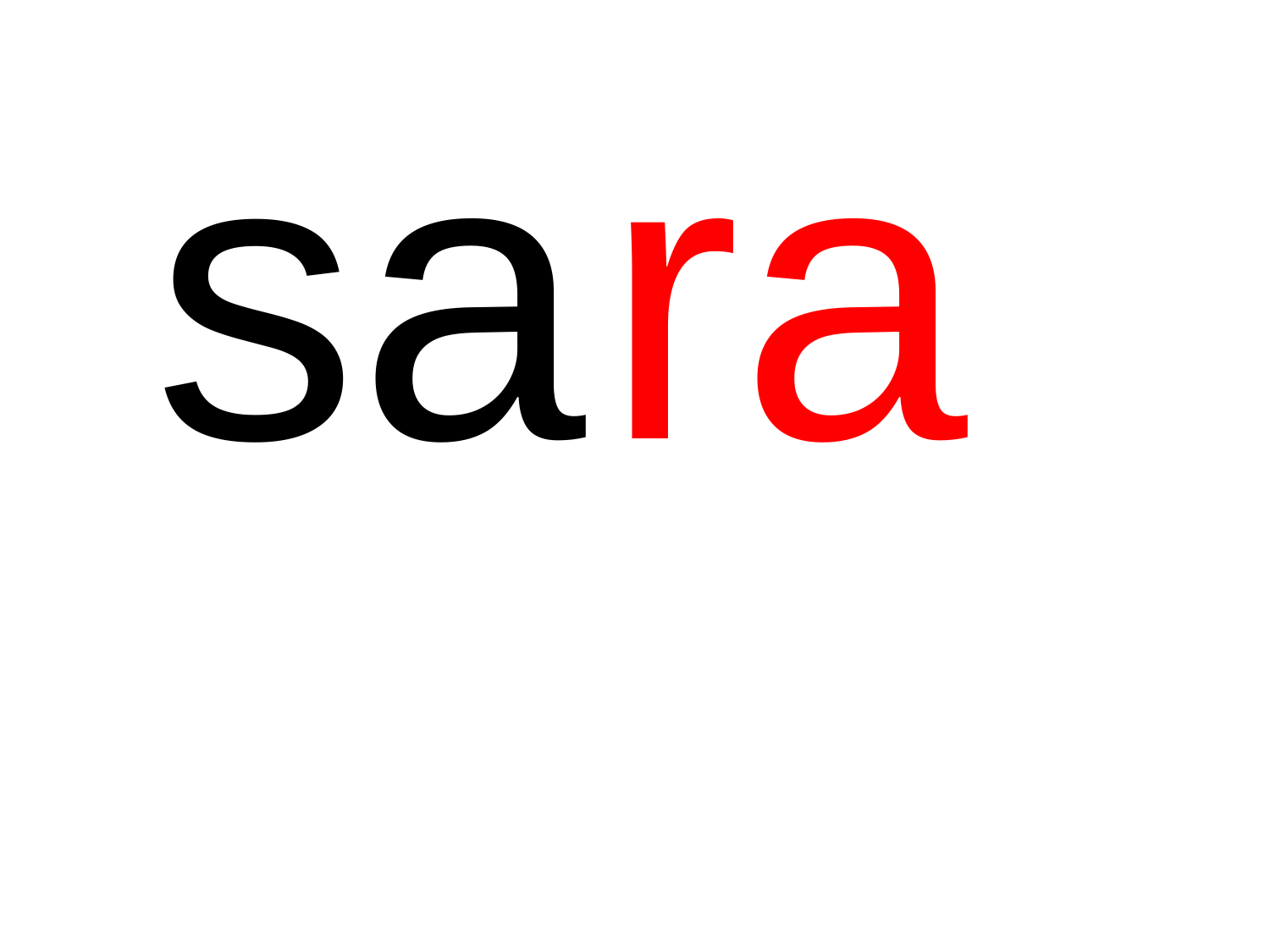

| sa |
| --- |
| ra |
| --- |